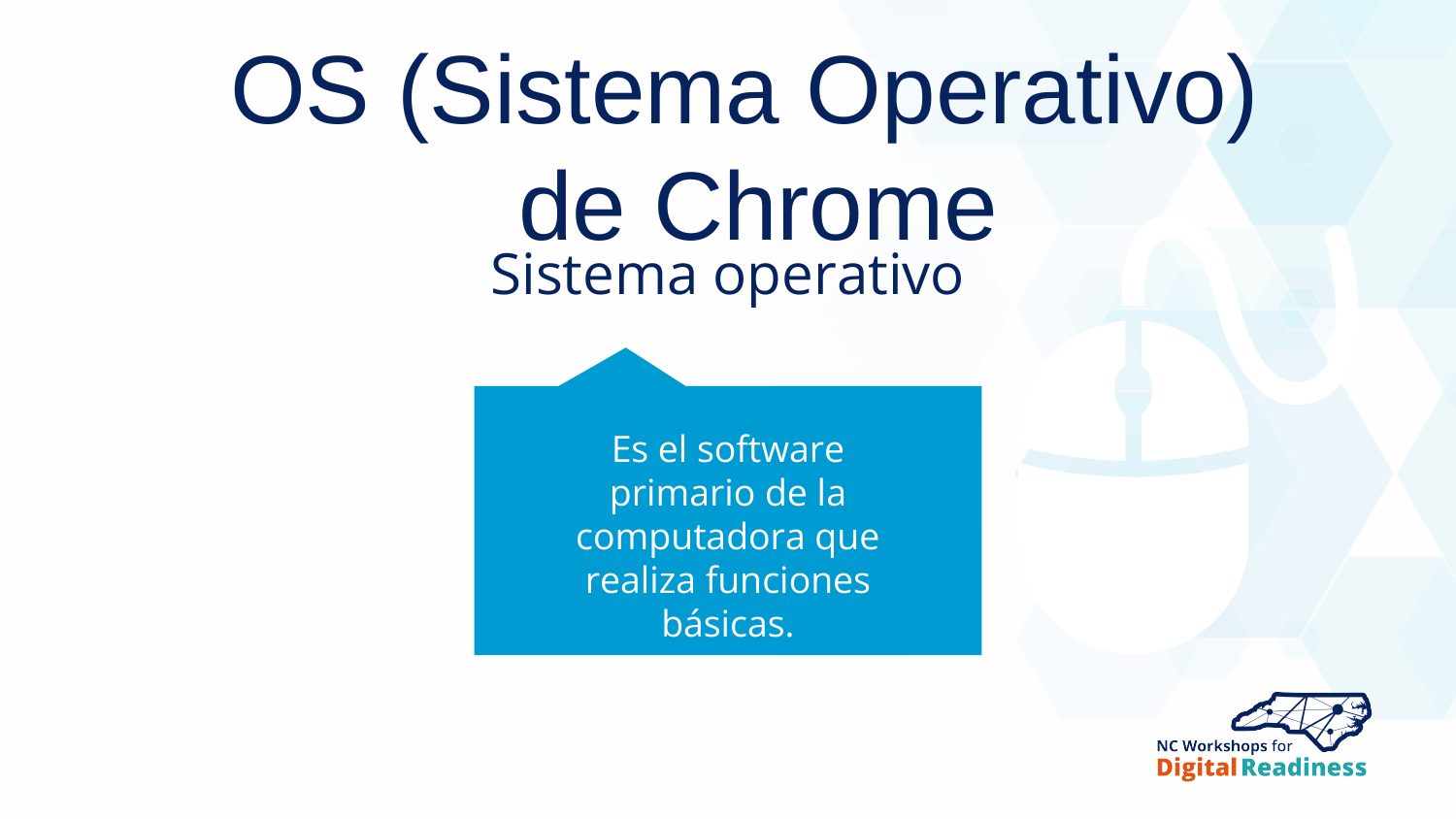

OS (Sistema Operativo)
de Chrome
Sistema operativo

Es el software primario de la computadora que realiza funciones básicas.